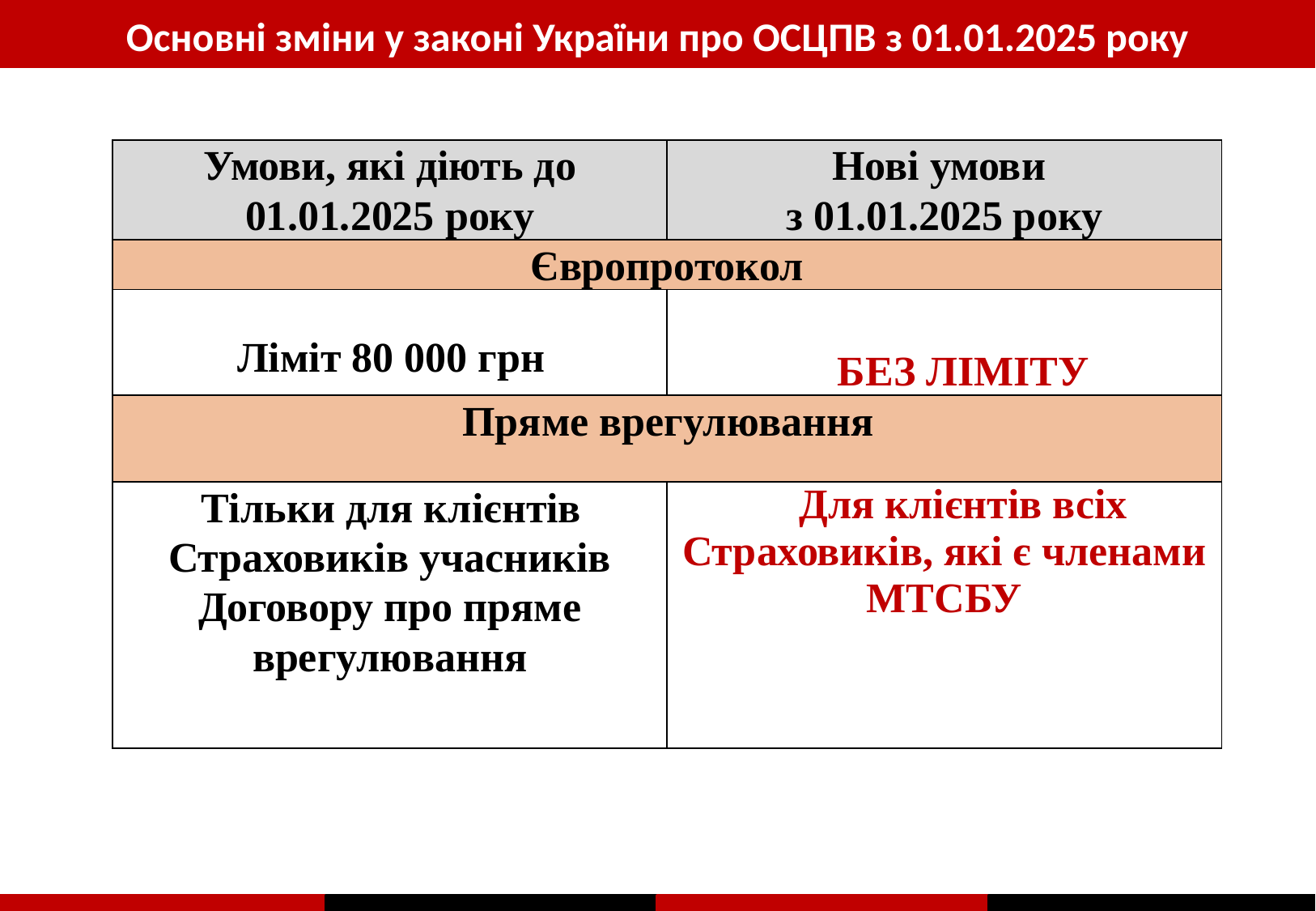

Основні зміни у законі України про ОСЦПВ з 01.01.2025 року
| Умови, які діють до 01.01.2025 року | Нові умови з 01.01.2025 року |
| --- | --- |
| Європротокол |  |
| Ліміт 80 000 грн | БЕЗ ЛІМІТУ |
| Пряме врегулювання |  |
| Тільки для клієнтів Страховиків учасників Договору про пряме врегулювання | Для клієнтів всіх Страховиків, які є членами МТСБУ |